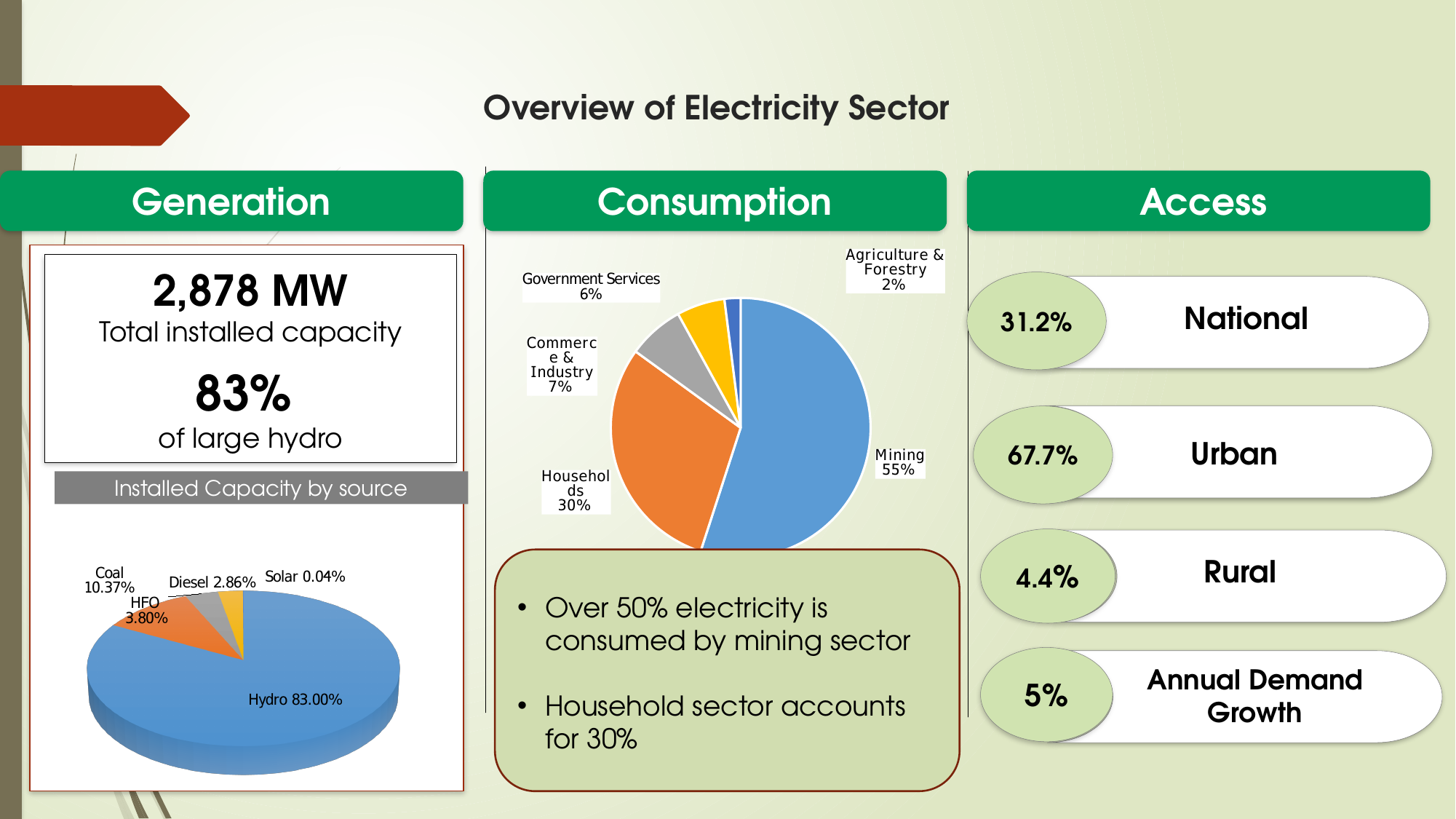

# Overview of Electricity Sector
Generation
Consumption
 Access

### Chart

| Category |  |
|---|---|
| Mining | 0.55 |
| Households | 0.3 |
| Commerce & Industry | 0.07 |
| Government | 0.06 |
| Agriculture & Forestry | 0.02 |
2,878 MW
Total installed capacity
83%
of large hydro
31.2%

67.7%
4.4%

5%

National
Urban
Rural
Annual Demand Growth
Installed Capacity by source

[unsupported chart]

Over 50% electricity is consumed by mining sector

Household sector accounts for 30%